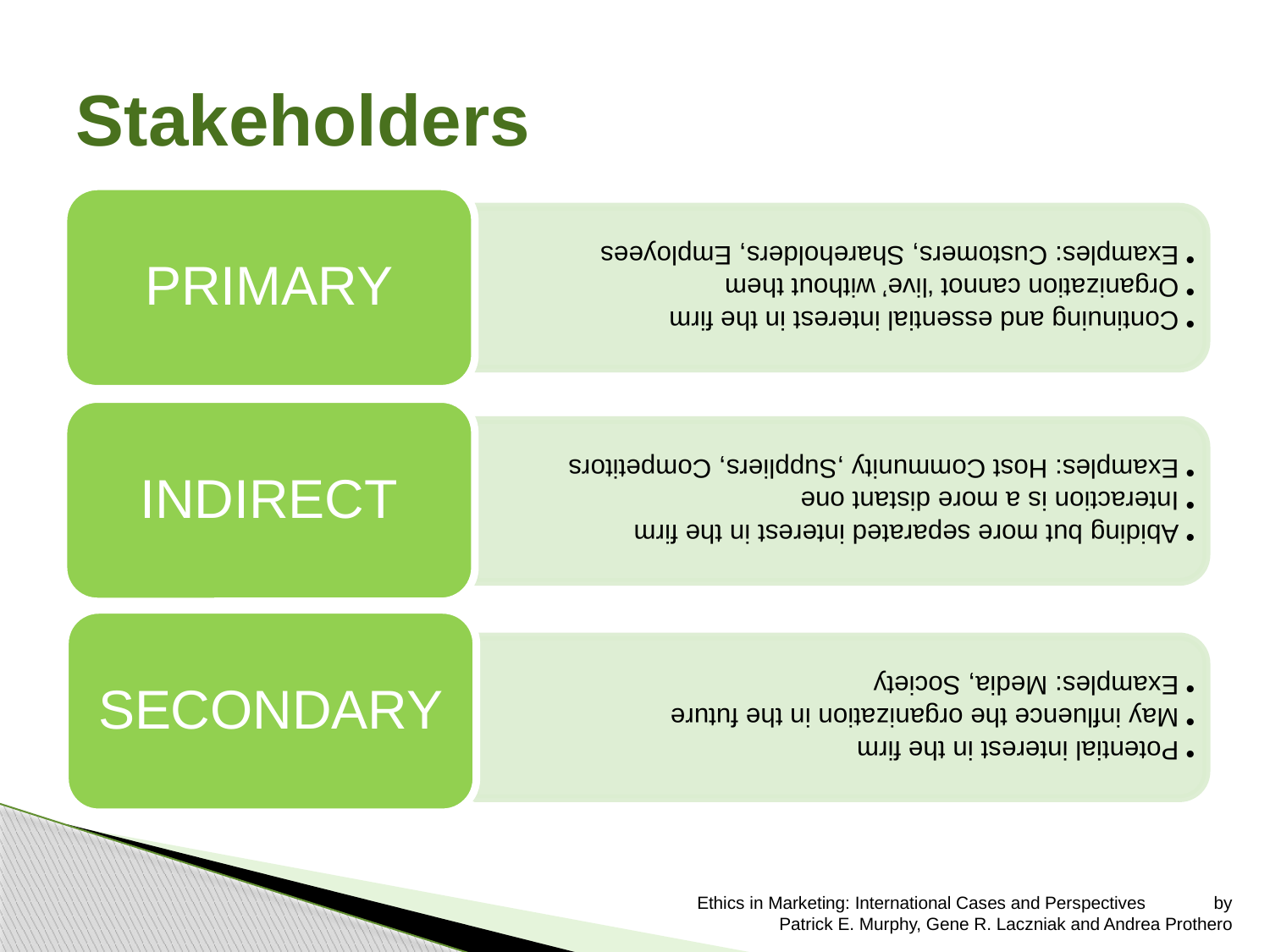

# Stakeholders
Continuing and essential interest in the firm
Organization cannot ‘live’ without them
Examples: Customers, Shareholders, Employees
PRIMARY
Abiding but more separated interest in the firm
Interaction is a more distant one
Examples: Host Community ,Suppliers, Competitors
INDIRECT
Potential interest in the firm
May influence the organization in the future
Examples: Media, Society
SECONDARY
     Ethics in Marketing: International Cases and Perspectives              by Patrick E. Murphy, Gene R. Laczniak and Andrea Prothero